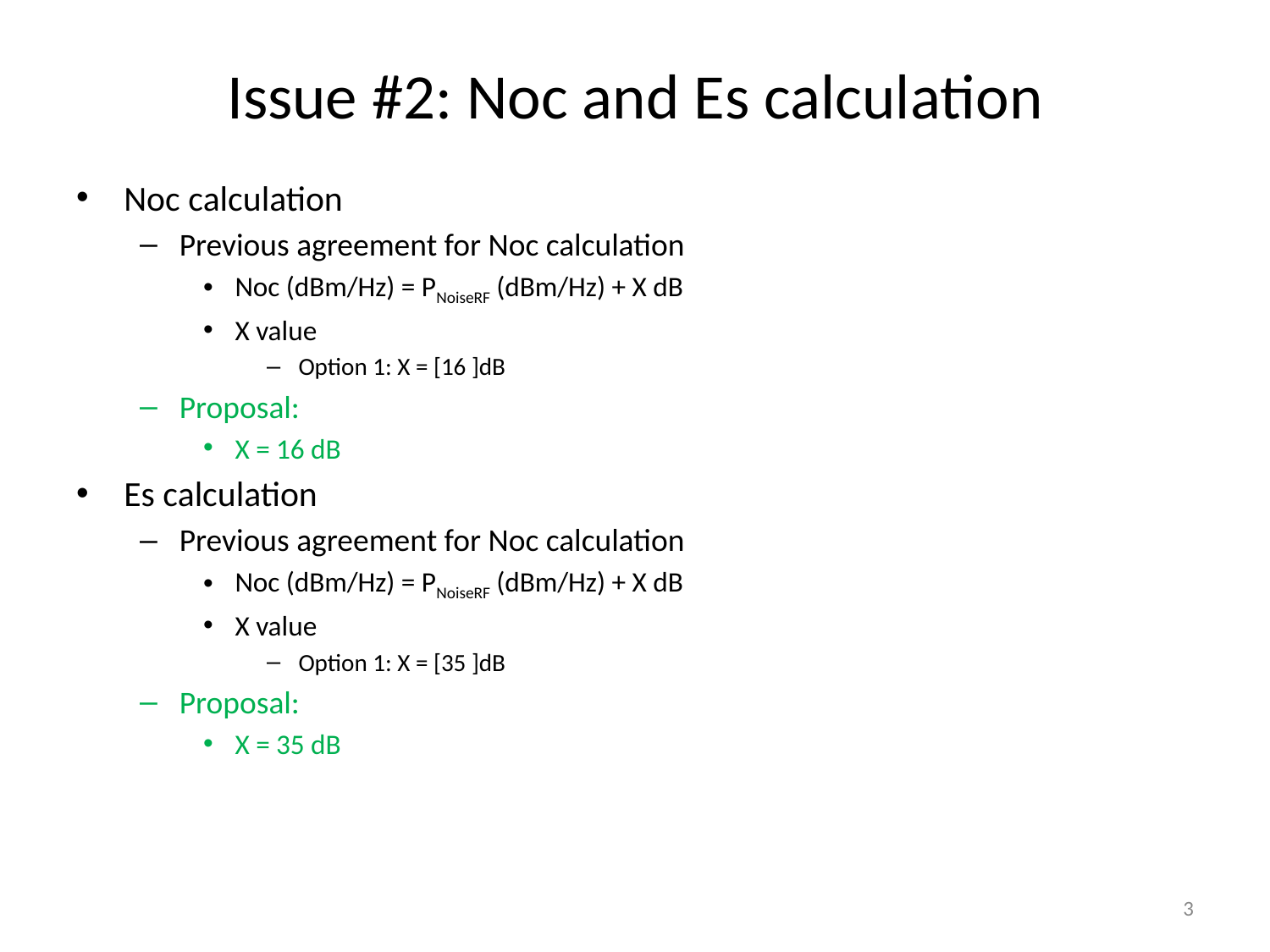

# Issue #2: Noc and Es calculation
Noc calculation
Previous agreement for Noc calculation
Noc (dBm/Hz) = PNoiseRF (dBm/Hz) + X dB
X value
Option 1: X = [16 ]dB
Proposal:
X = 16 dB
Es calculation
Previous agreement for Noc calculation
Noc (dBm/Hz) = PNoiseRF (dBm/Hz) + X dB
X value
Option 1: X = [35 ]dB
Proposal:
X = 35 dB
3